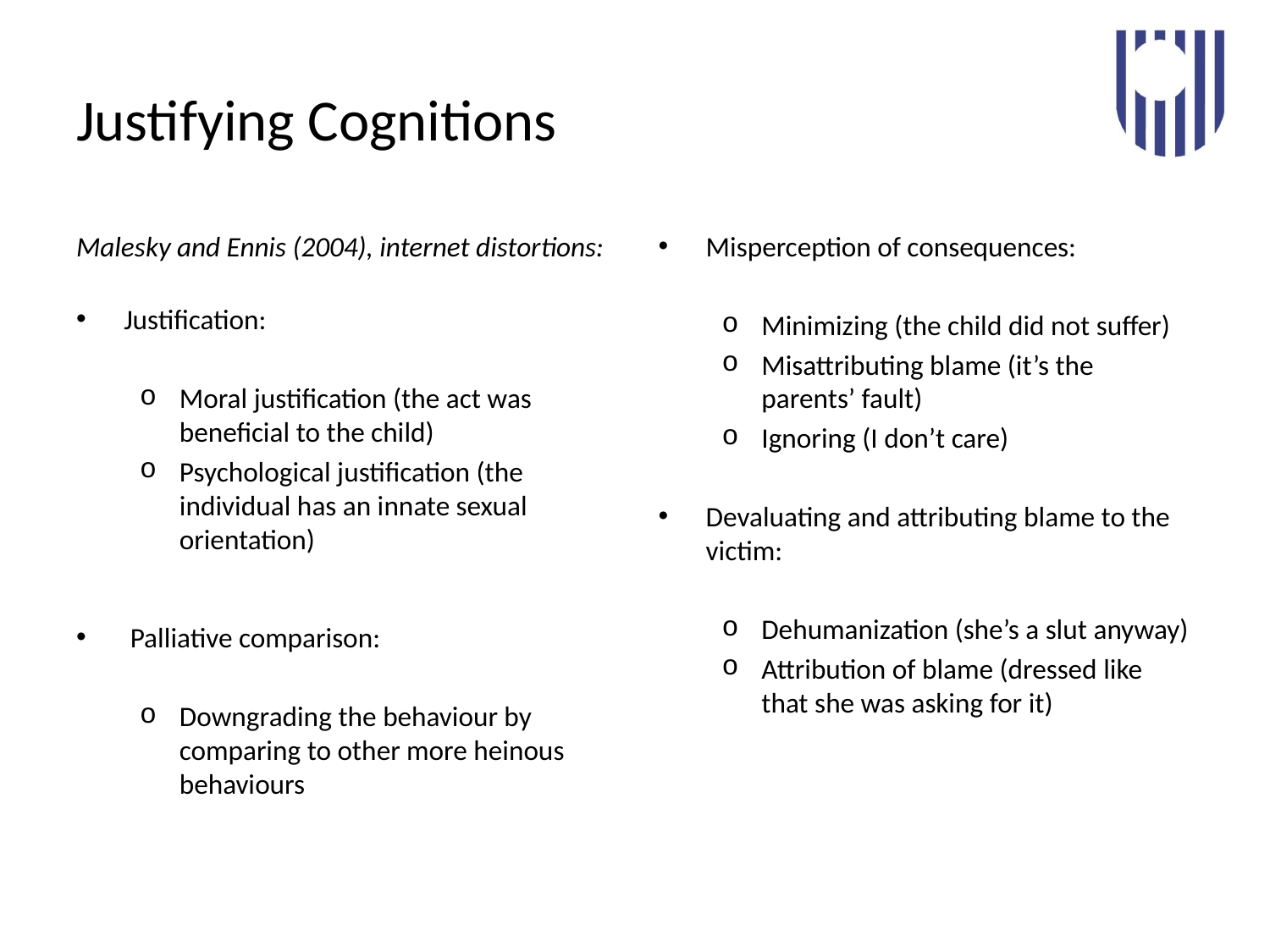

# Justifying Cognitions
Malesky and Ennis (2004), internet distortions:
Justification:

Moral justification (the act was beneficial to the child)
Psychological justification (the individual has an innate sexual orientation)

 Palliative comparison:

Downgrading the behaviour by comparing to other more heinous behaviours

Misperception of consequences:

Minimizing (the child did not suffer)
Misattributing blame (it’s the parents’ fault)
Ignoring (I don’t care)

Devaluating and attributing blame to the victim:

Dehumanization (she’s a slut anyway)
Attribution of blame (dressed like that she was asking for it)